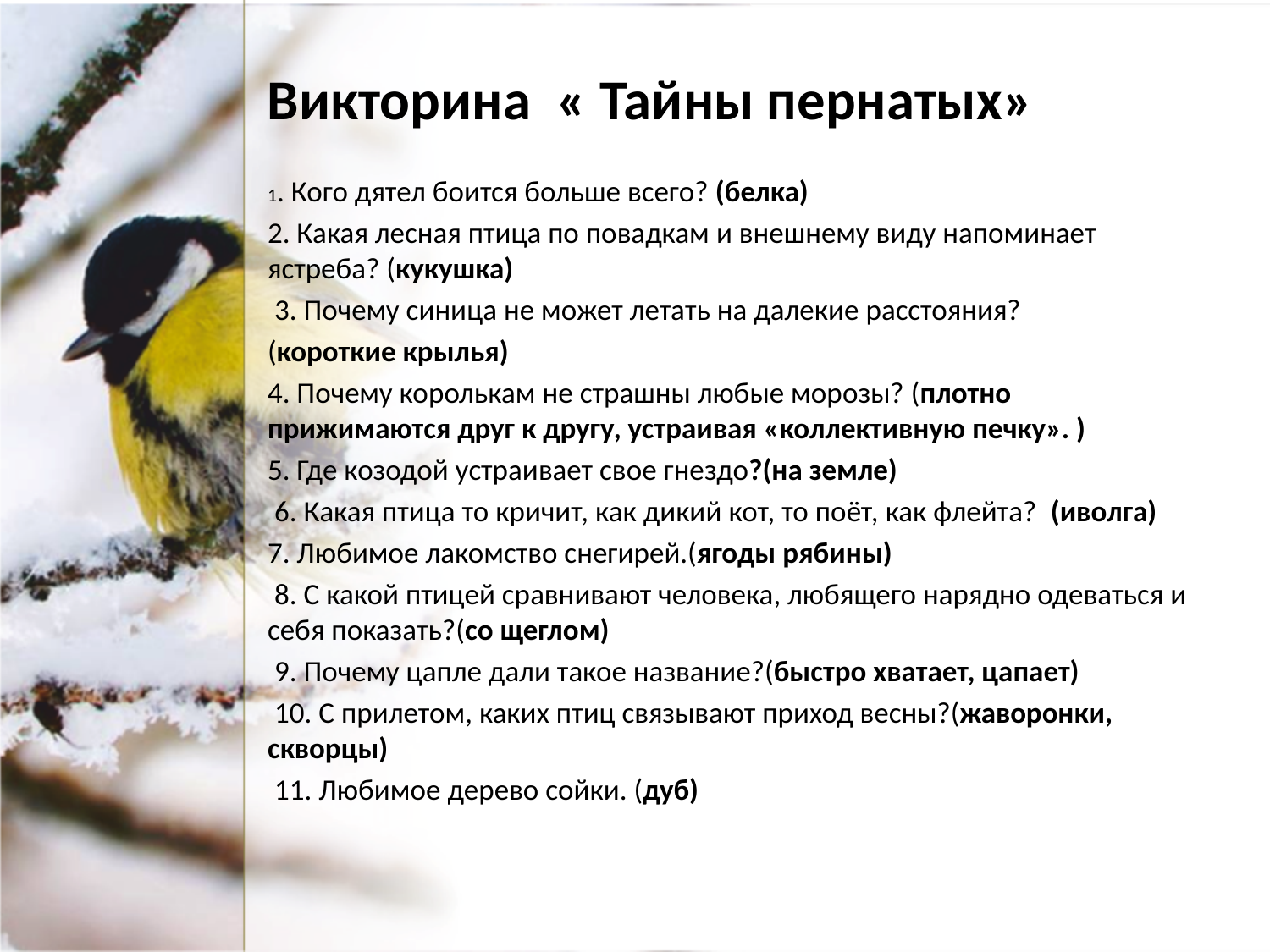

Викторина  « Тайны пернатых»
1. Кого дятел боится больше всего? (белка)
2. Какая лесная птица по повадкам и внешнему виду напоминает ястреба? (кукушка)
 3. Почему синица не может летать на далекие расстояния?
(короткие крылья)
4. Почему королькам не страшны любые морозы? (плотно прижимаются друг к другу, устраивая «коллективную печку». )
5. Где козодой устраивает свое гнездо?(на земле)
 6. Какая птица то кричит, как дикий кот, то поёт, как флейта?  (иволга)
7. Любимое лакомство снегирей.(ягоды рябины)
 8. С какой птицей сравнивают человека, любящего нарядно одеваться и себя показать?(со щеглом)
 9. Почему цапле дали такое название?(быстро хватает, цапает)
 10. С прилетом, каких птиц связывают приход весны?(жаворонки, скворцы)
 11. Любимое дерево сойки. (дуб)